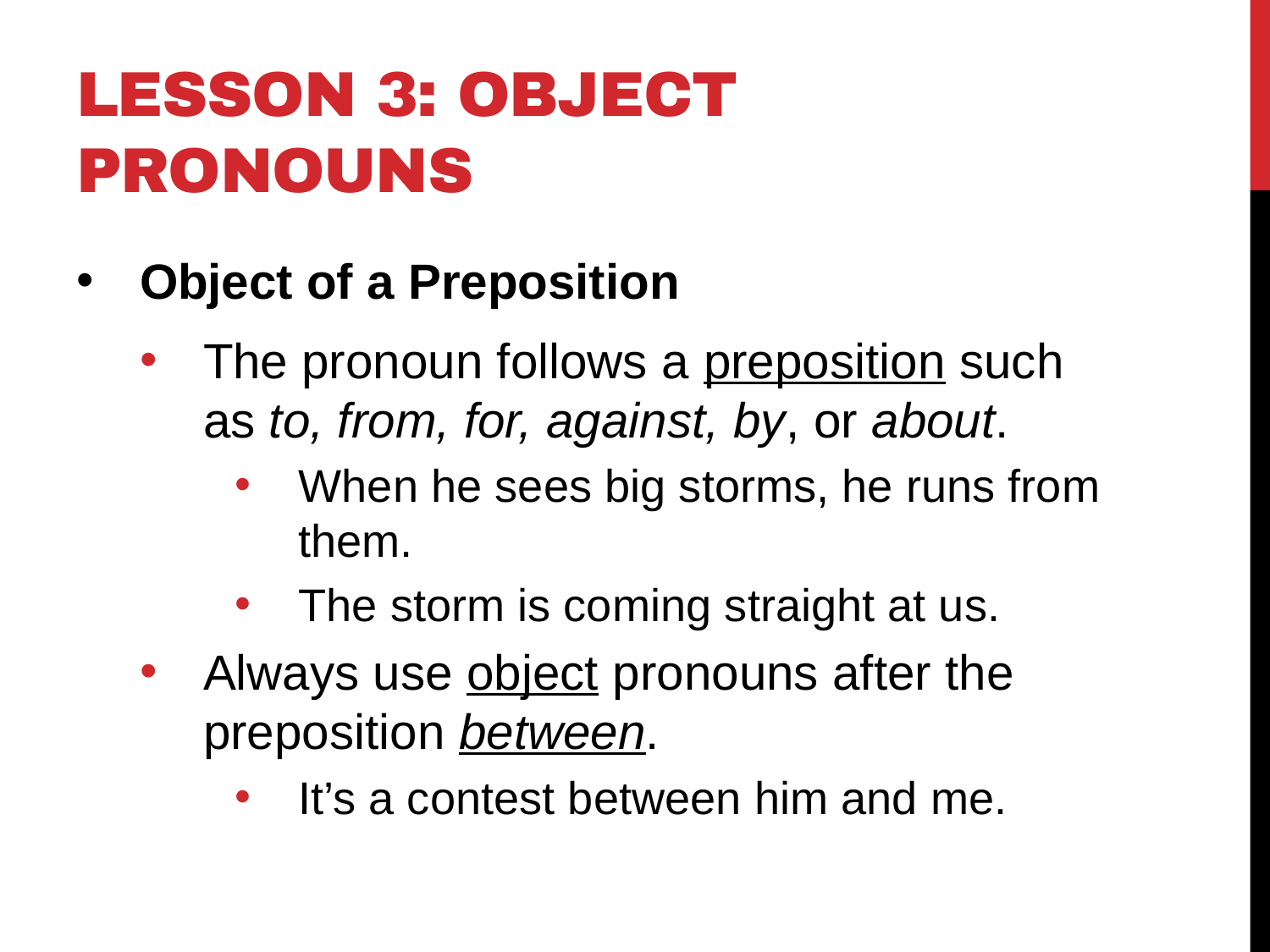

# Lesson 3: Object Pronouns
Object of a Preposition
The pronoun follows a preposition such as to, from, for, against, by, or about.
When he sees big storms, he runs from them.
The storm is coming straight at us.
Always use object pronouns after the preposition between.
It’s a contest between him and me.